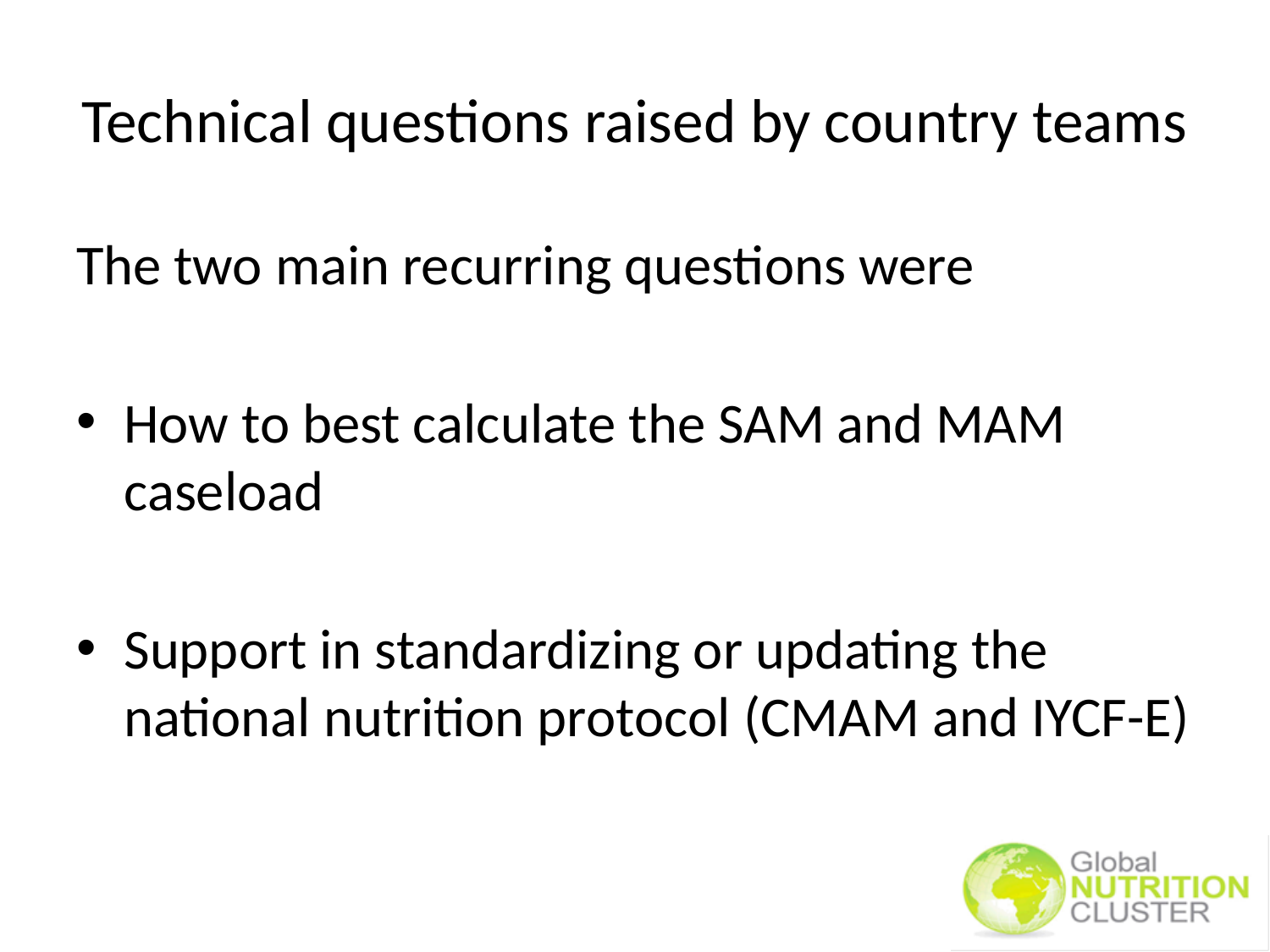

# Technical questions raised by country teams
The two main recurring questions were

How to best calculate the SAM and MAM caseload

Support in standardizing or updating the national nutrition protocol (CMAM and IYCF-E)